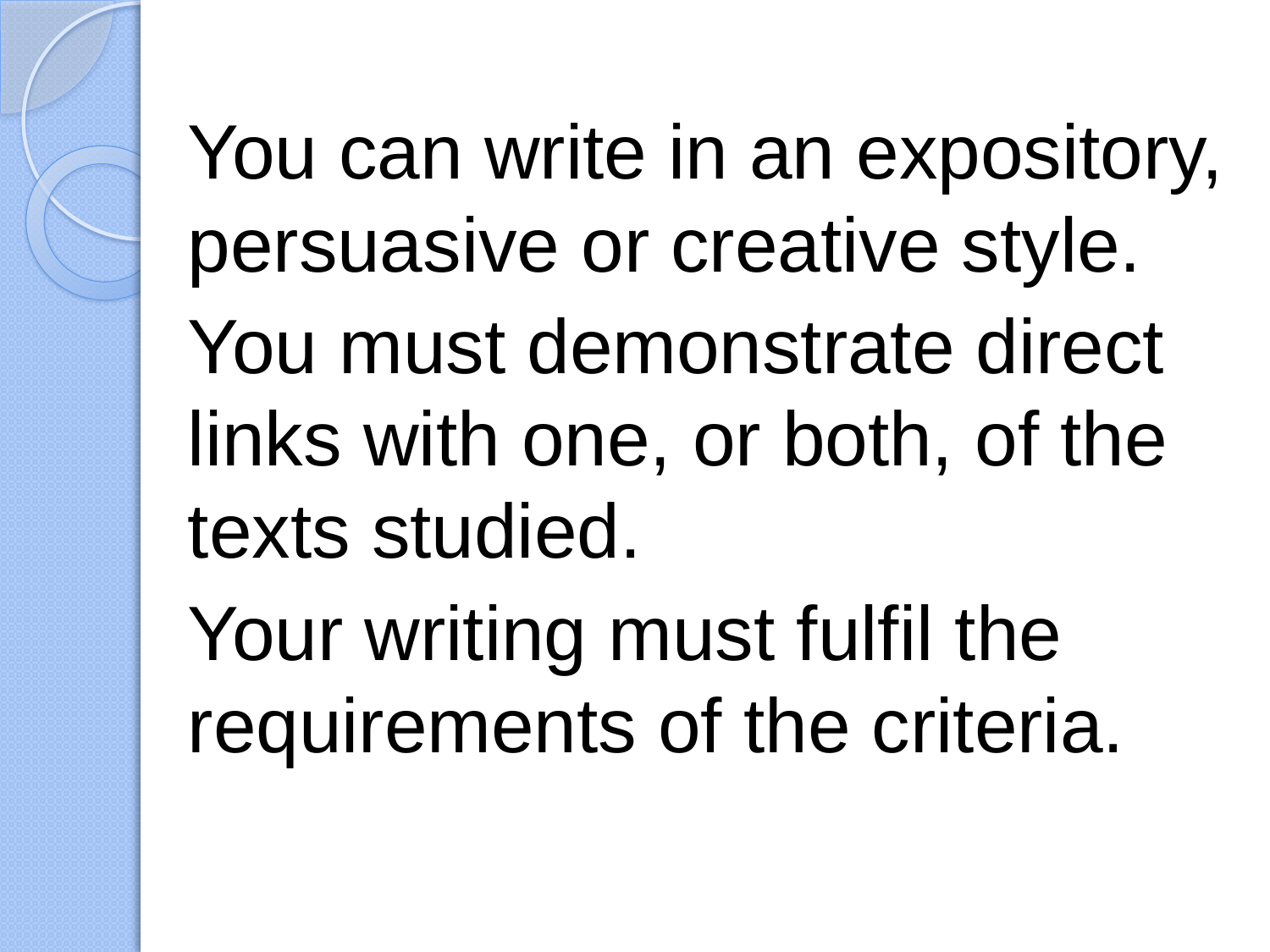

#
You can write in an expository, persuasive or creative style.
You must demonstrate direct links with one, or both, of the texts studied.
Your writing must fulfil the requirements of the criteria.